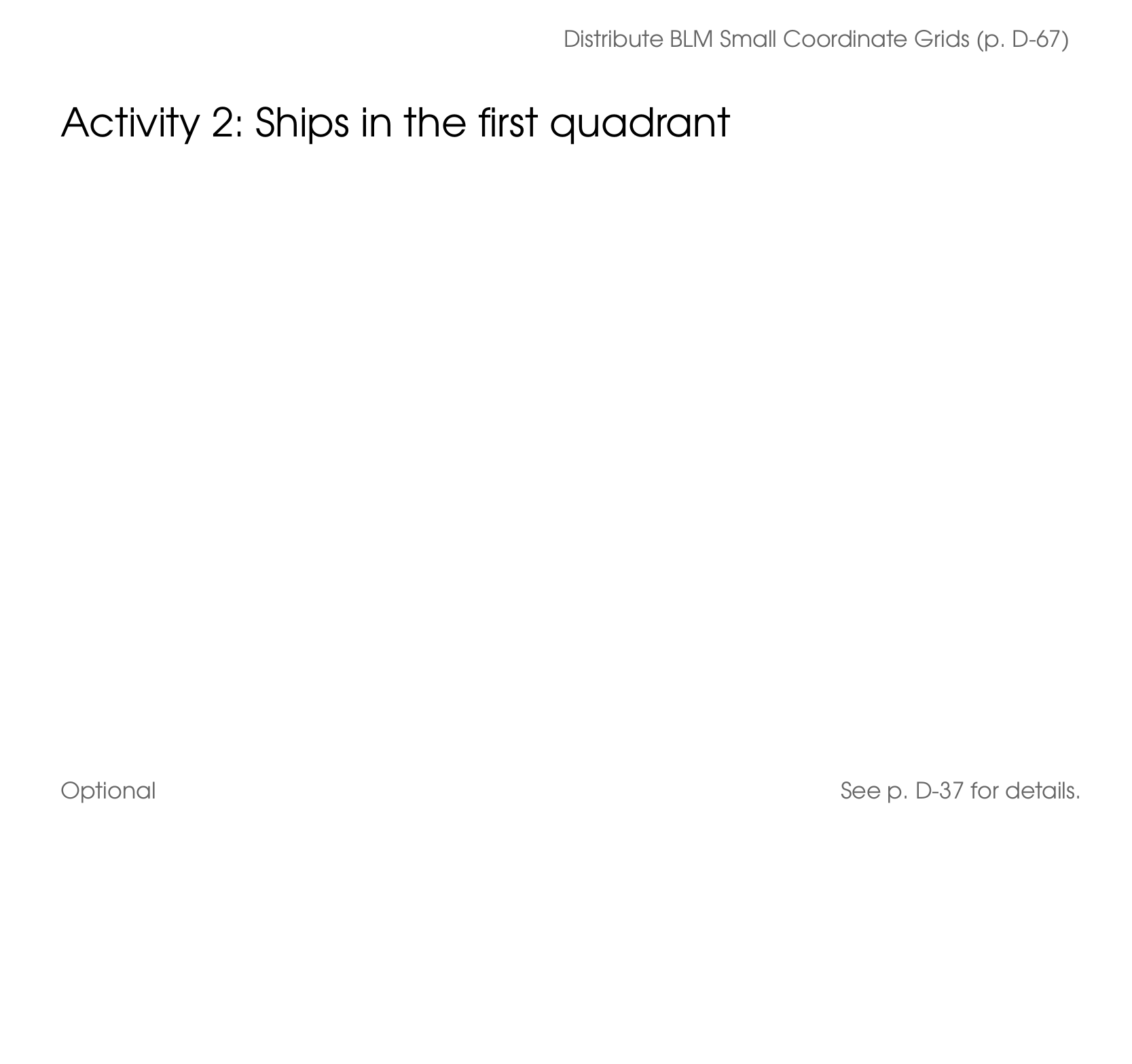

Distribute BLM Small Coordinate Grids (p. D-67)
Activity 2: Ships in the first quadrant
Optional
See p. D-37 for details.